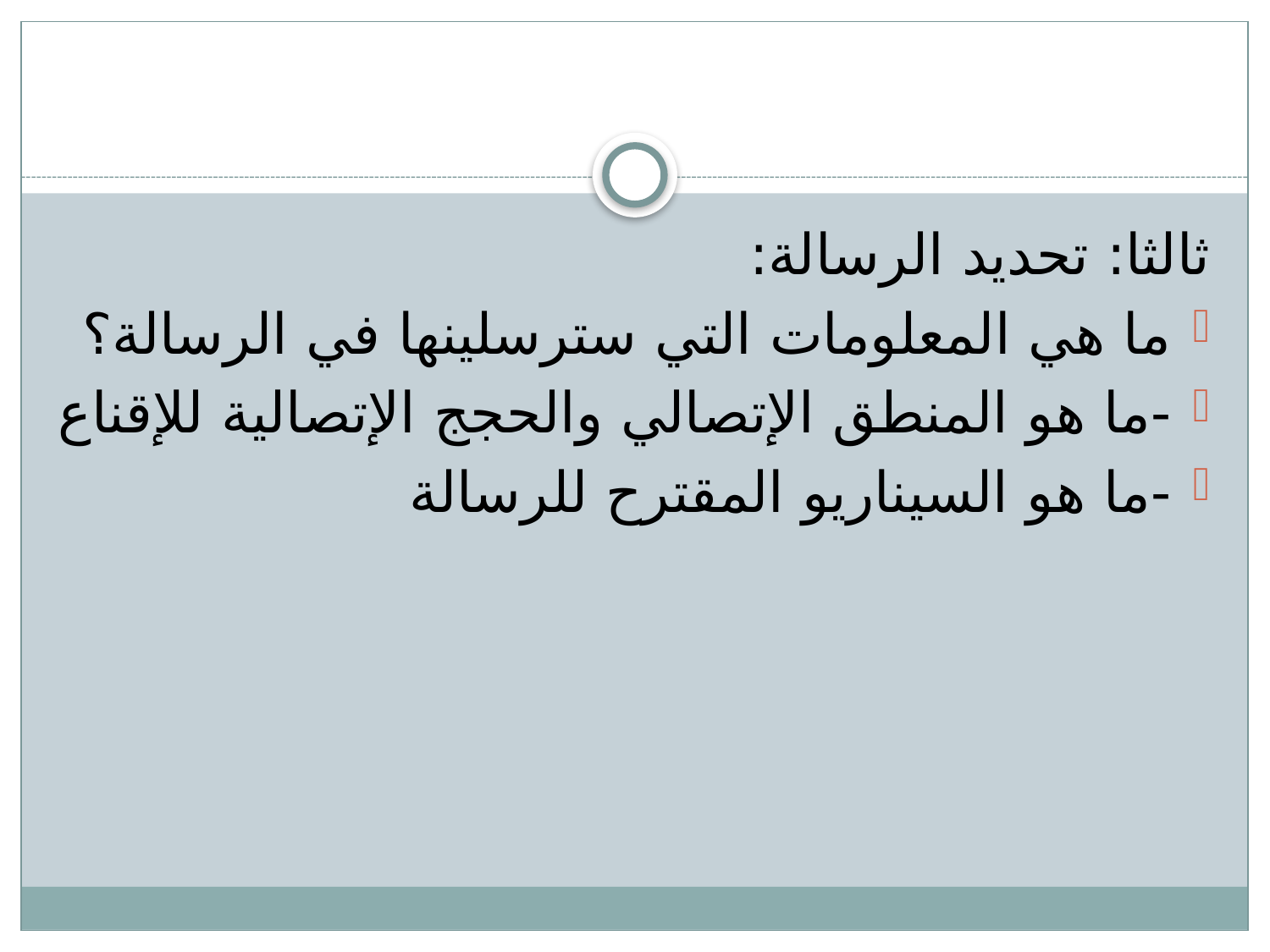

#
ثالثا: تحديد الرسالة:
ما هي المعلومات التي سترسلينها في الرسالة؟
-ما هو المنطق الإتصالي والحجج الإتصالية للإقناع
-ما هو السيناريو المقترح للرسالة